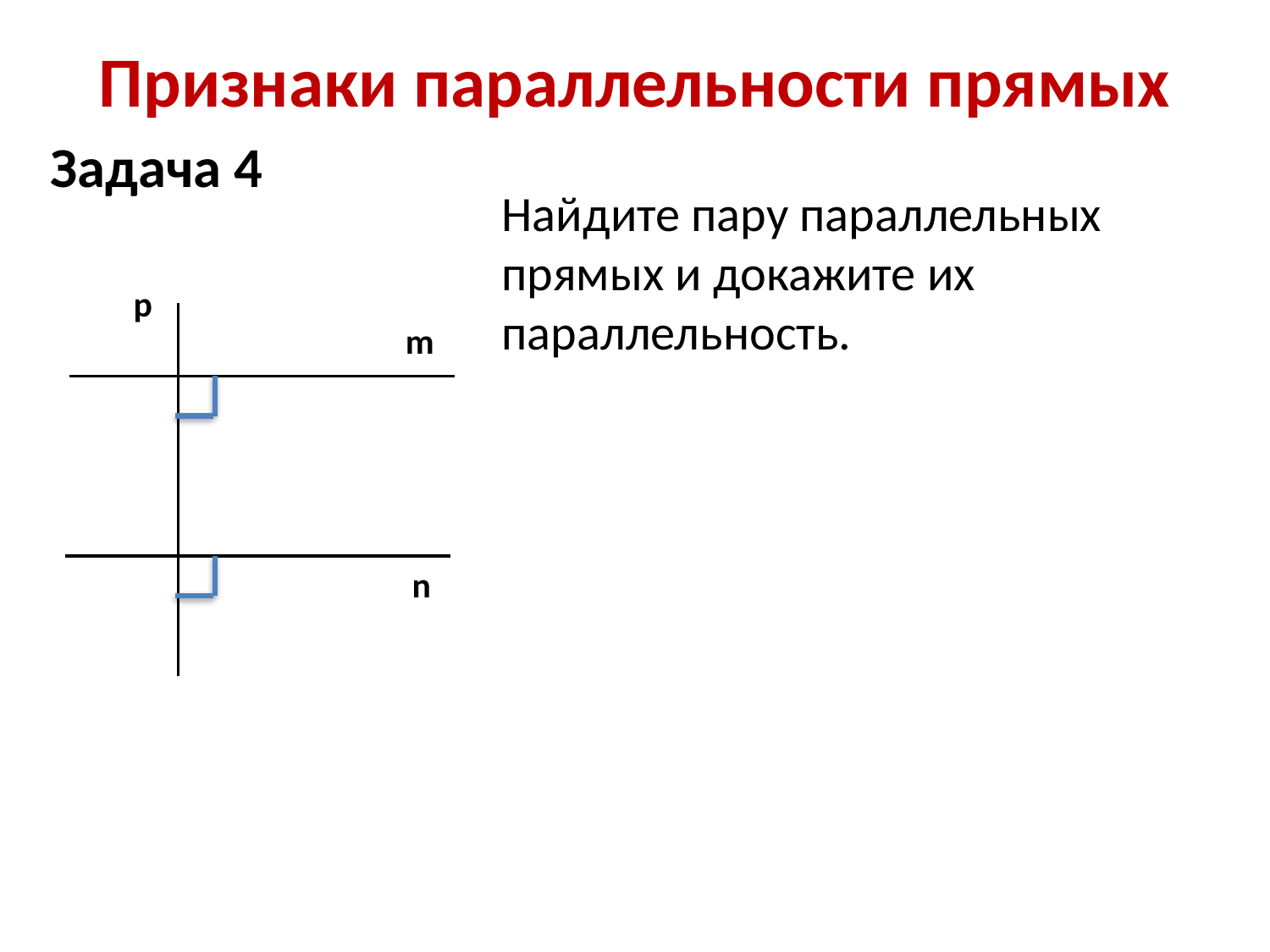

# Признаки параллельности прямых
Задача 4
Найдите пару параллельных прямых и докажите их параллельность.

p
m
n